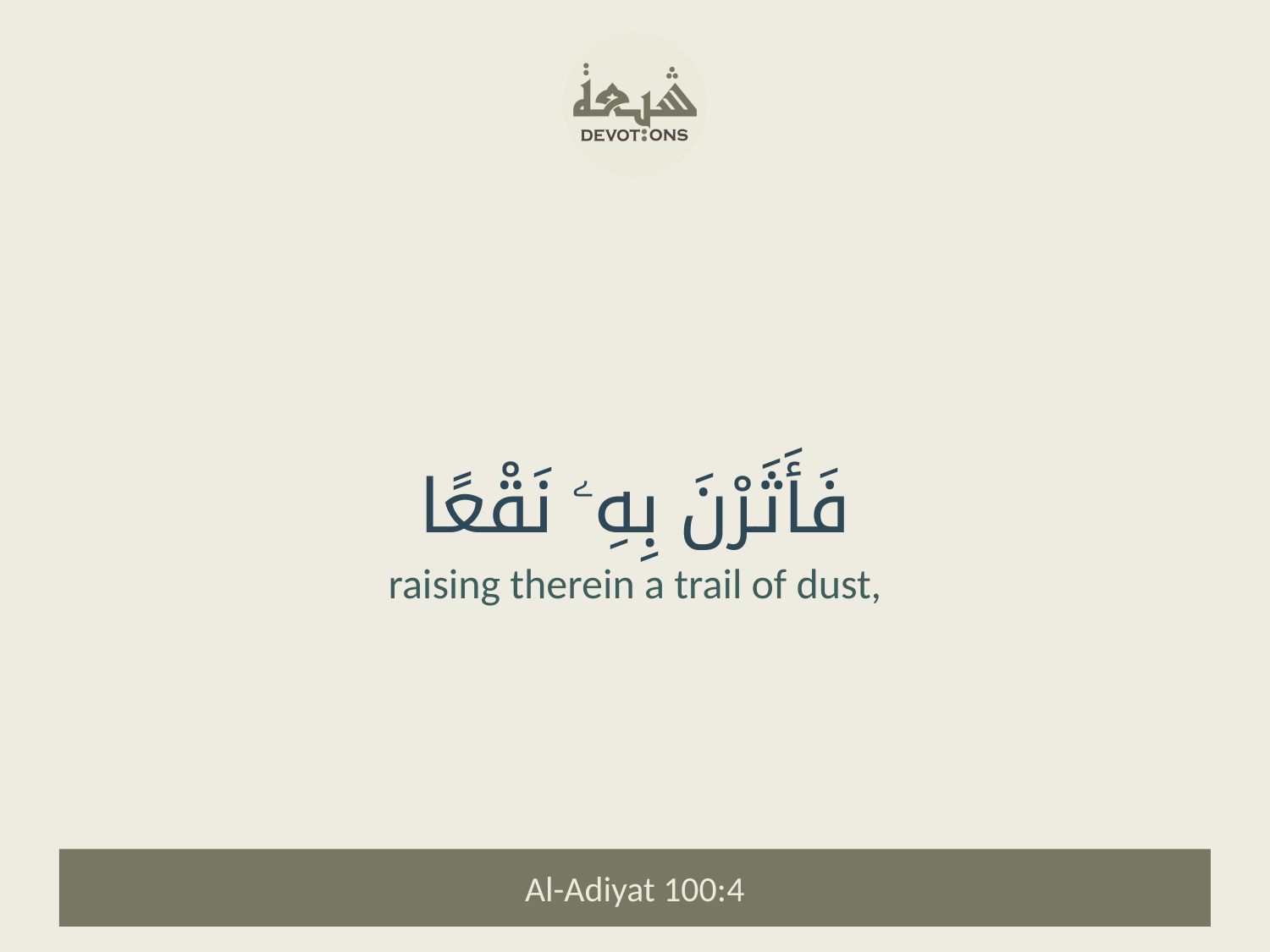

فَأَثَرْنَ بِهِۦ نَقْعًا
raising therein a trail of dust,
Al-Adiyat 100:4